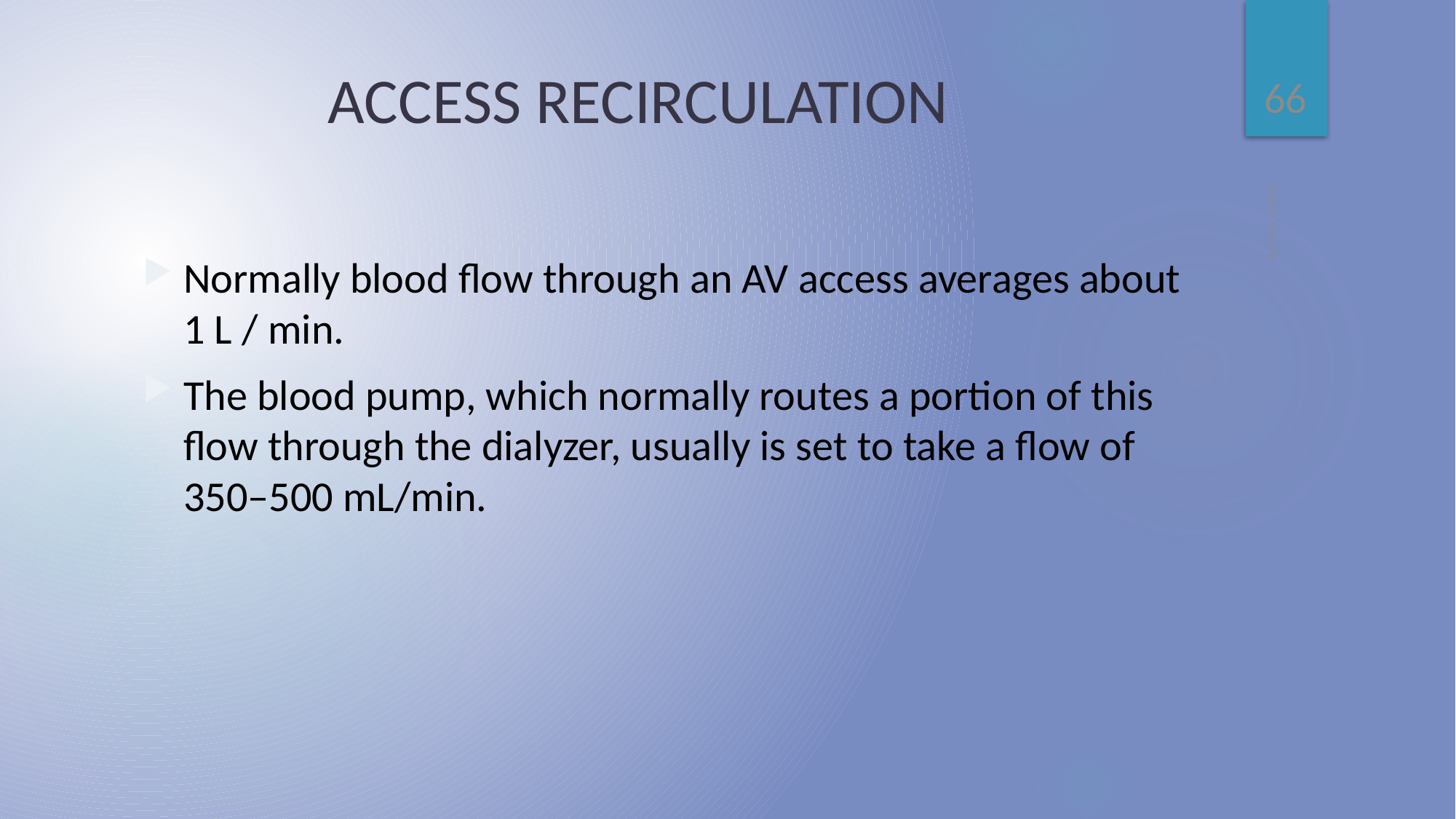

66
# ACCESS RECIRCULATION
1401.04.09
Normally blood flow through an AV access averages about 1 L / min.
The blood pump, which normally routes a portion of this flow through the dialyzer, usually is set to take a flow of 350–500 mL/min.